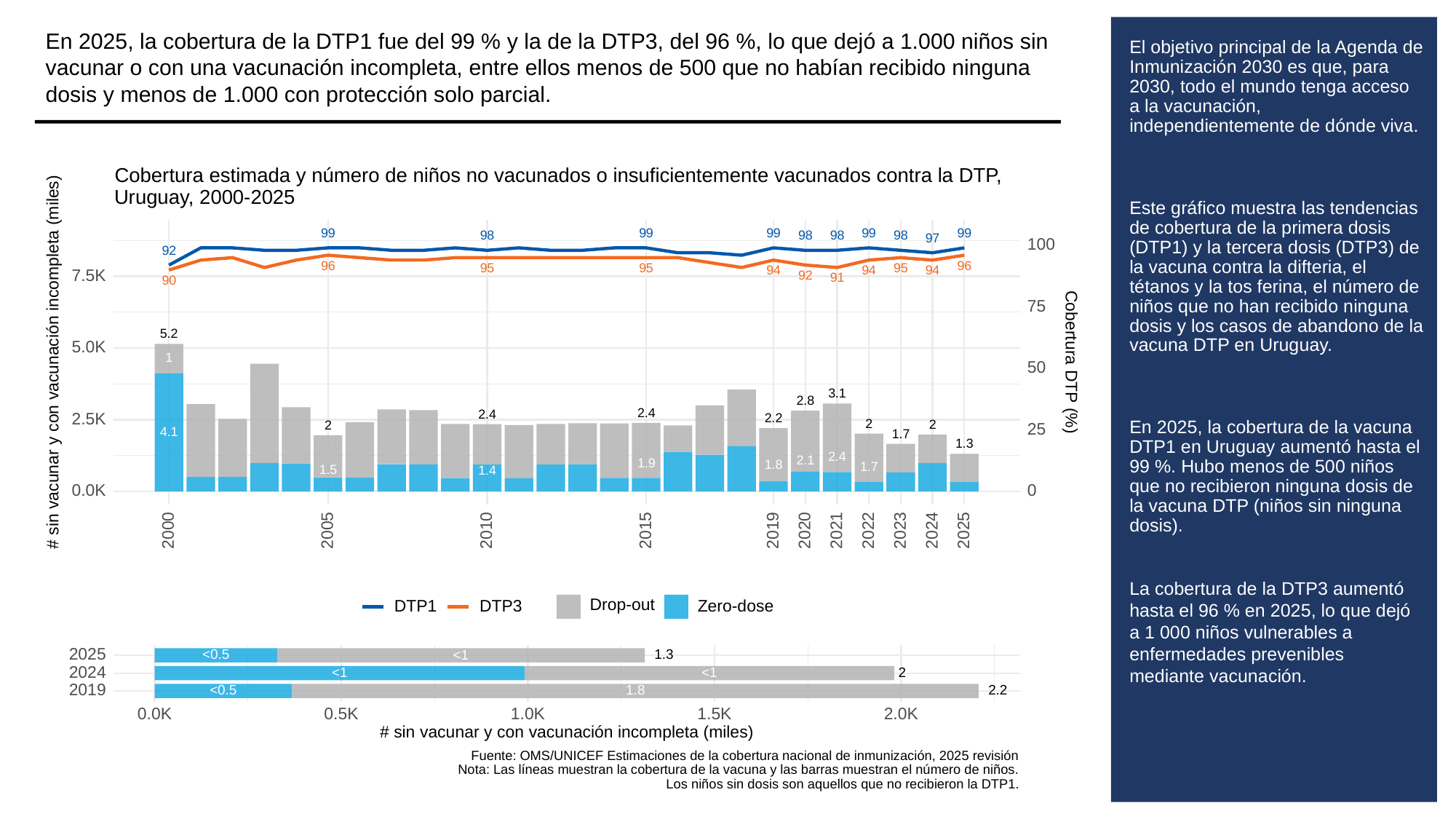

En 2025, la cobertura de la DTP1 fue del 99 % y la de la DTP3, del 96 %, lo que dejó a 1.000 niños sin vacunar o con una vacunación incompleta, entre ellos menos de 500 que no habían recibido ninguna dosis y menos de 1.000 con protección solo parcial.
# El objetivo principal de la Agenda de Inmunización 2030 es que, para 2030, todo el mundo tenga acceso a la vacunación, independientemente de dónde viva.

Este gráfico muestra las tendencias de cobertura de la primera dosis (DTP1) y la tercera dosis (DTP3) de la vacuna contra la difteria, el tétanos y la tos ferina, el número de niños que no han recibido ninguna dosis y los casos de abandono de la vacuna DTP en Uruguay.

En 2025, la cobertura de la vacuna DTP1 en Uruguay aumentó hasta el 99 %. Hubo menos de 500 niños que no recibieron ninguna dosis de la vacuna DTP (niños sin ninguna dosis).

La cobertura de la DTP3 aumentó hasta el 96 % en 2025, lo que dejó a 1 000 niños vulnerables a enfermedades prevenibles mediante vacunación.

Cobertura estimada y número de niños no vacunados o insuficientemente vacunados contra la DTP,
Uruguay, 2000-2025

99
99
99
99
99
98
98
98
98
97
100

92

96
96
95
95
95
94
94
94
7.5K
92
91

90
75

5.2
5.0K

1
# sin vacunar y con vacunación incompleta (miles)
Cobertura DTP (%)
50

3.1

2.8

2.4

2.4

2.5K
2.2

2

2
2

25

4.1

1.7

1.3

2.4

2.1
1.9
1.8
1.7

1.5
1.4

0.0K
0

2023
2000
2005
2010
2015
2019
2020
2021
2022
2024
2025

Drop-out
DTP3
Zero-dose
DTP1

2025
1.3
<0.5
<1

2024
<1
<1
2

2019
<0.5
1.8
2.2

0.0K
0.5K
1.0K
1.5K
2.0K
# sin vacunar y con vacunación incompleta (miles)
Fuente: OMS/UNICEF Estimaciones de la cobertura nacional de inmunización, 2025 revisión
Nota: Las líneas muestran la cobertura de la vacuna y las barras muestran el número de niños.
Los niños sin dosis son aquellos que no recibieron la DTP1.